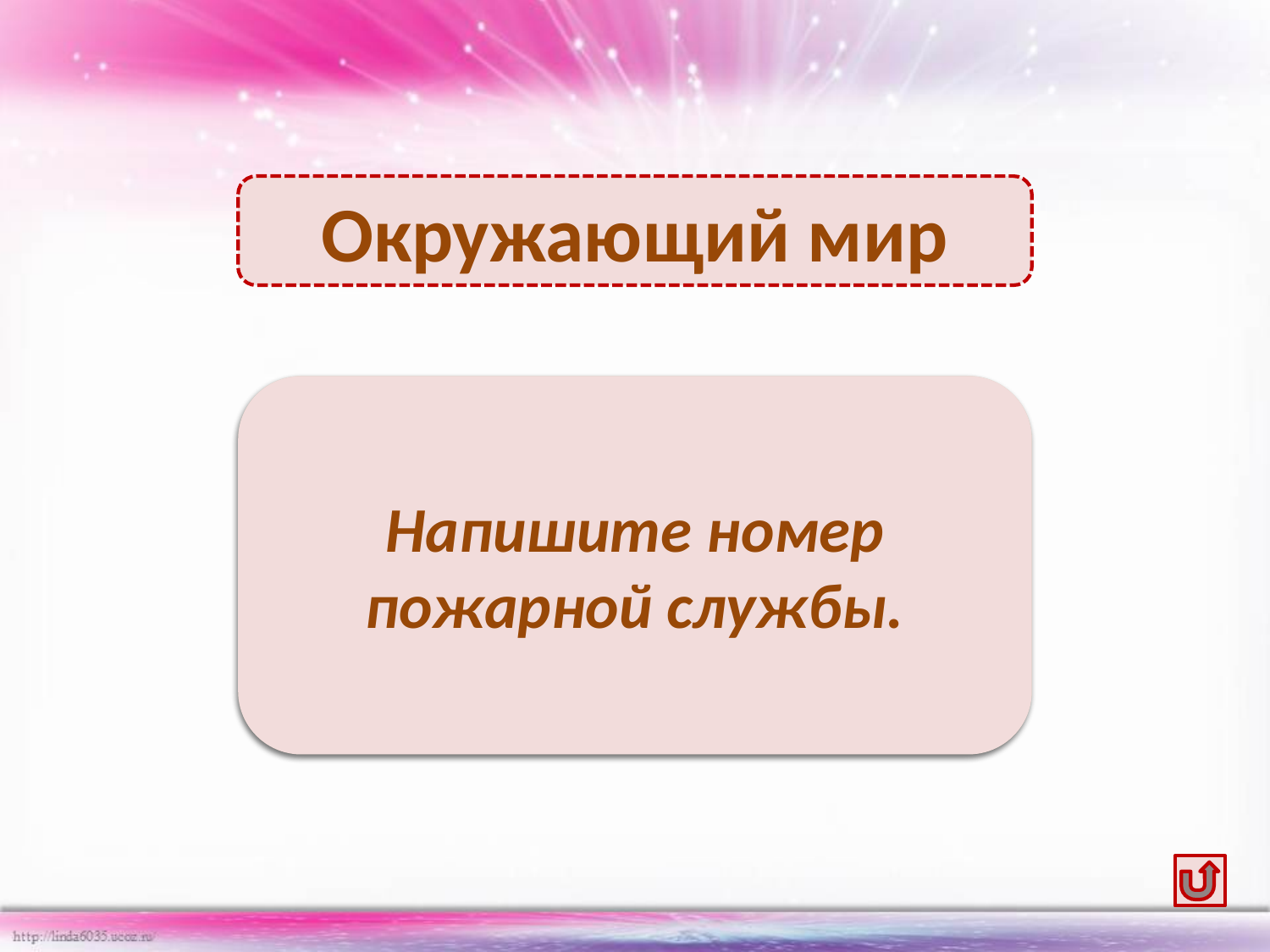

Окружающий мир
01
Напишите номер пожарной службы.